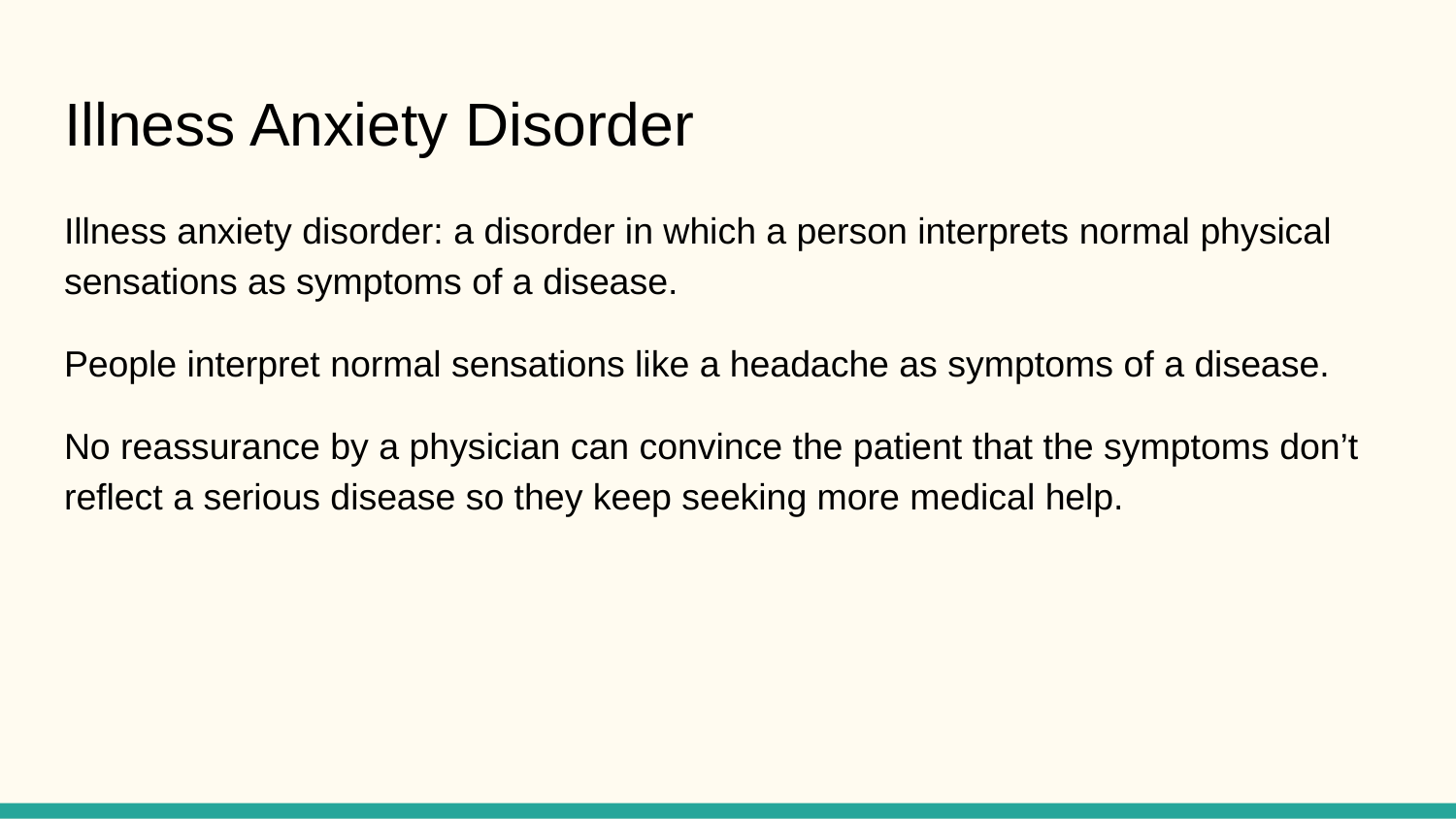

# Illness Anxiety Disorder
Illness anxiety disorder: a disorder in which a person interprets normal physical sensations as symptoms of a disease.
People interpret normal sensations like a headache as symptoms of a disease.
No reassurance by a physician can convince the patient that the symptoms don’t reflect a serious disease so they keep seeking more medical help.